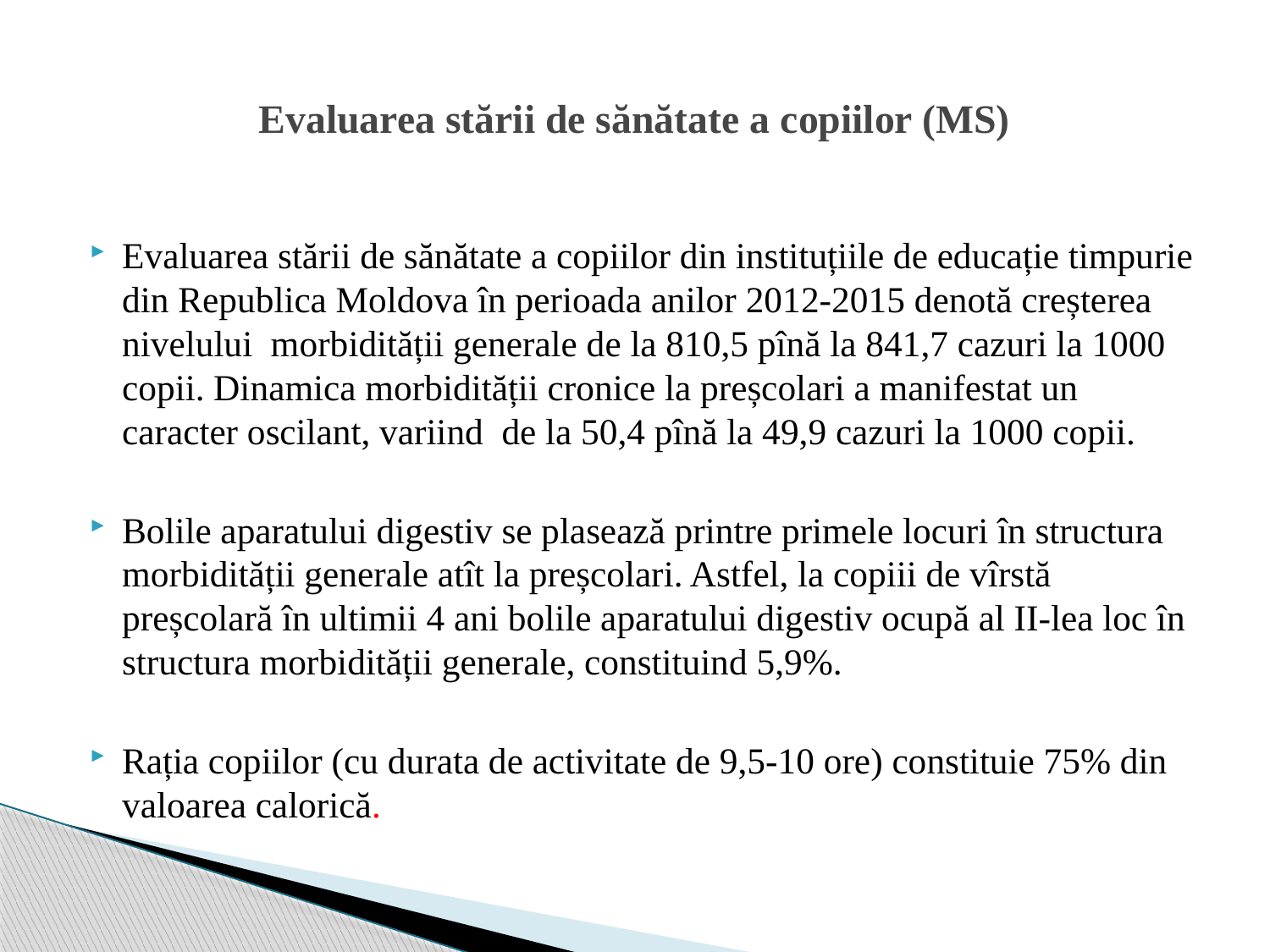

# Evaluarea stării de sănătate a copiilor (MS)
Evaluarea stării de sănătate a copiilor din instituțiile de educație timpurie din Republica Moldova în perioada anilor 2012-2015 denotă creșterea nivelului  morbidității generale de la 810,5 pînă la 841,7 cazuri la 1000 copii. Dinamica morbidității cronice la preșcolari a manifestat un caracter oscilant, variind  de la 50,4 pînă la 49,9 cazuri la 1000 copii.

Bolile aparatului digestiv se plasează printre primele locuri în structura morbidității generale atît la preșcolari. Astfel, la copiii de vîrstă preșcolară în ultimii 4 ani bolile aparatului digestiv ocupă al II-lea loc în structura morbidității generale, constituind 5,9%.

Rația copiilor (cu durata de activitate de 9,5-10 ore) constituie 75% din valoarea calorică.